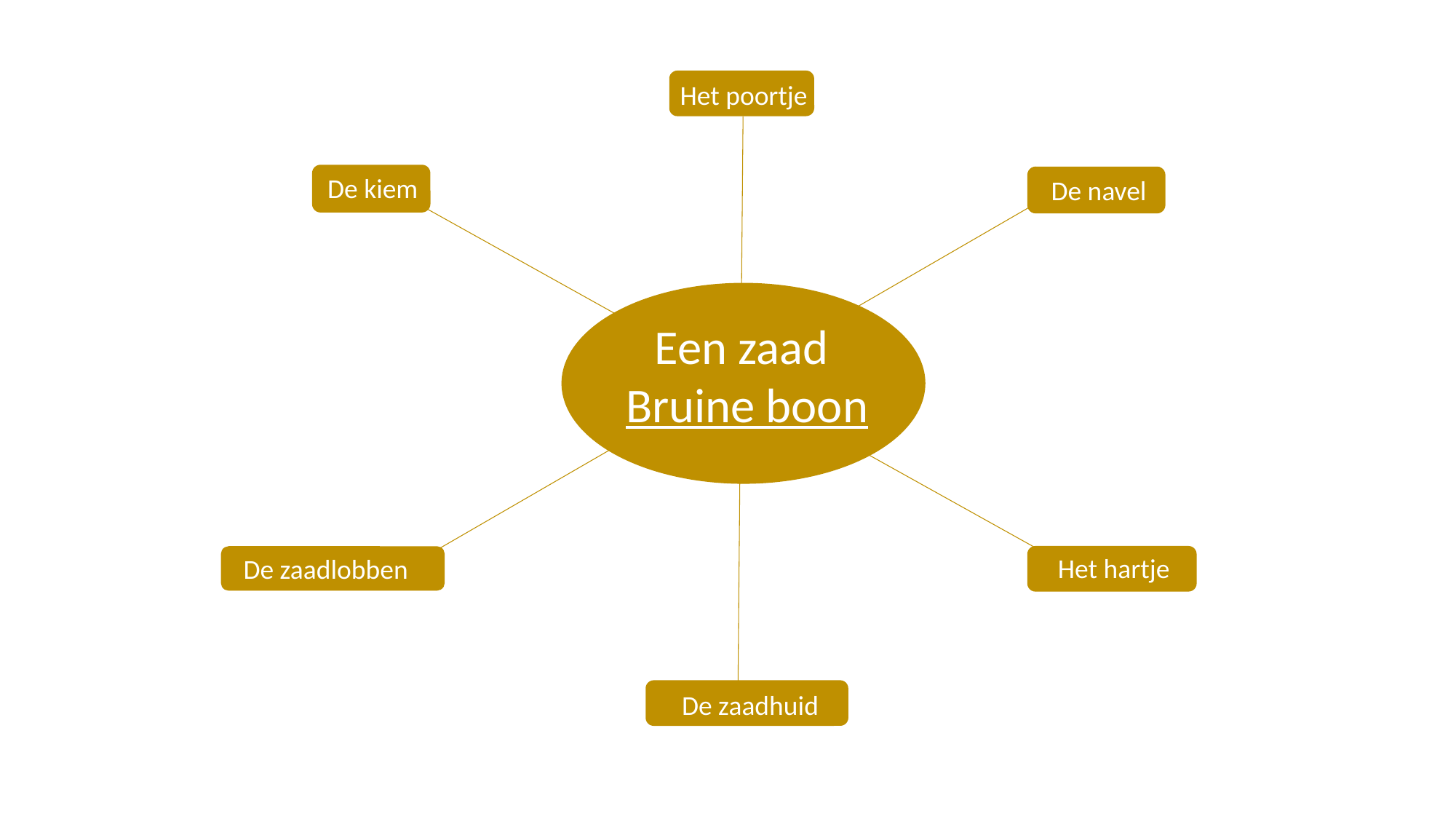

Het poortje

De kiem

 De navel

Een zaad
 Bruine boon
       Het hartje
De zaadlobben

    De zaadhuid